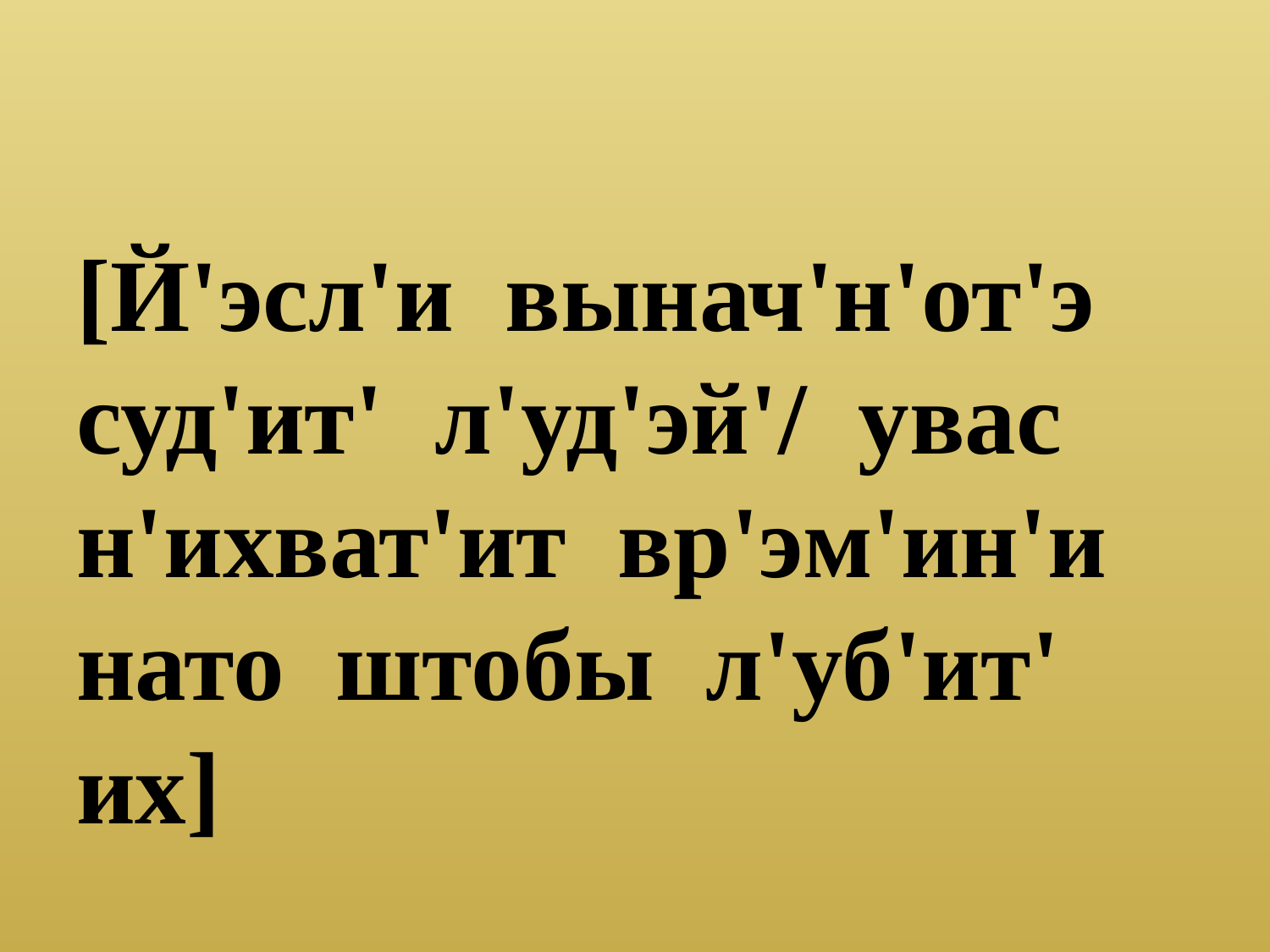

#
[Й'эсл'и  вынач'н'от'э  суд'ит'  л'уд'эй'/  увас н'ихват'ит  вр'эм'ин'и  нато  штобы  л'уб'ит' их]